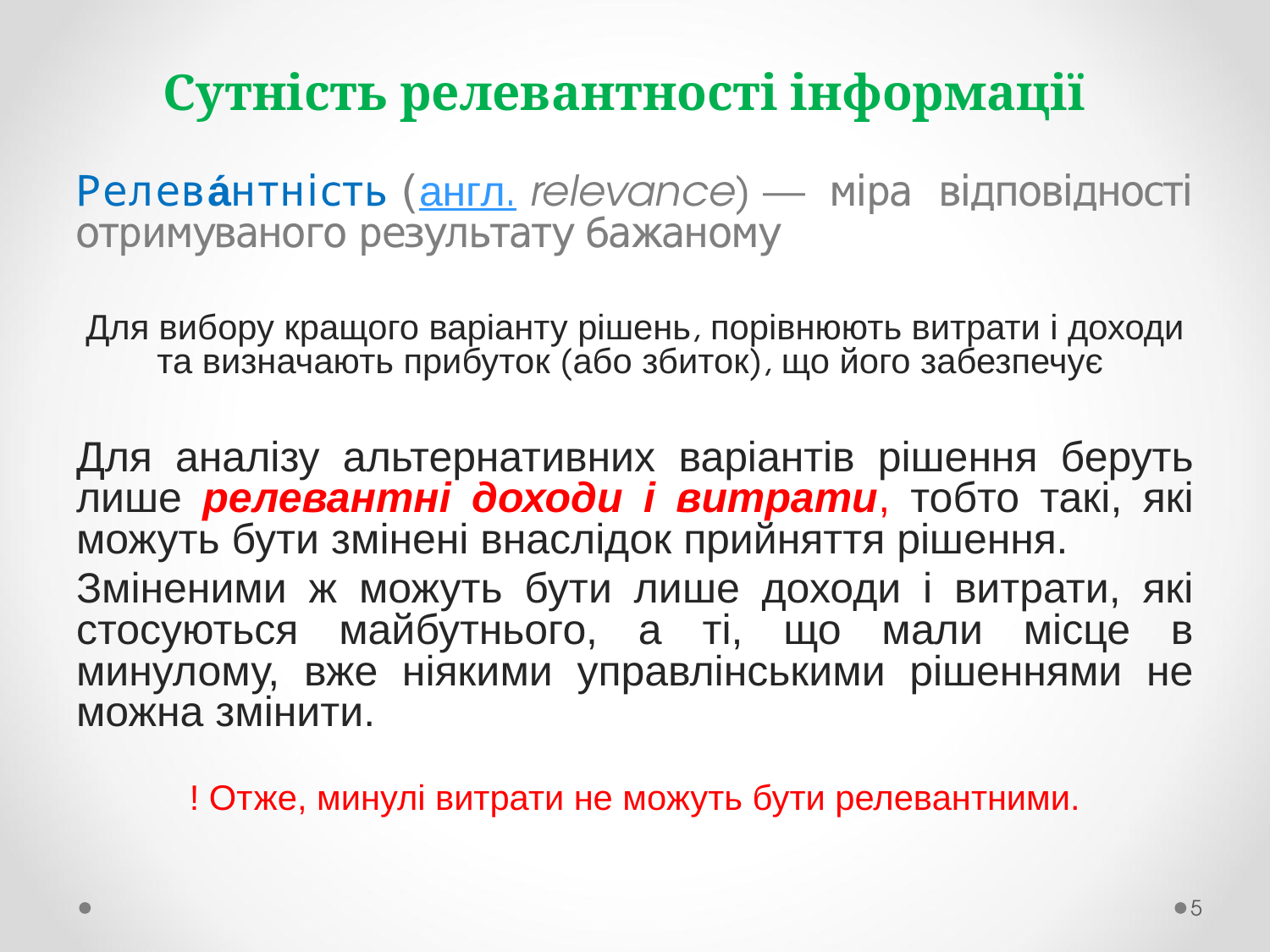

# Сутність релевантності інформації

Релева́нтність (англ. relevance) — міра відповідності отримуваного результату бажаному

Для вибору кращого варіанту рішень, порівнюють витрати і доходи та визначають прибуток (або збиток), що його забезпечує

Для аналізу альтернативних варіантів рішення беруть лише релевантні доходи і витрати, тобто такі, які можуть бути змінені внаслідок прийняття рішення.
Зміненими ж можуть бути лише доходи і витрати, які стосуються майбутнього, а ті, що мали місце в минулому, вже ніякими управлінськими рішеннями не можна змінити.

! Отже, минулі витрати не можуть бути релевантними.

5